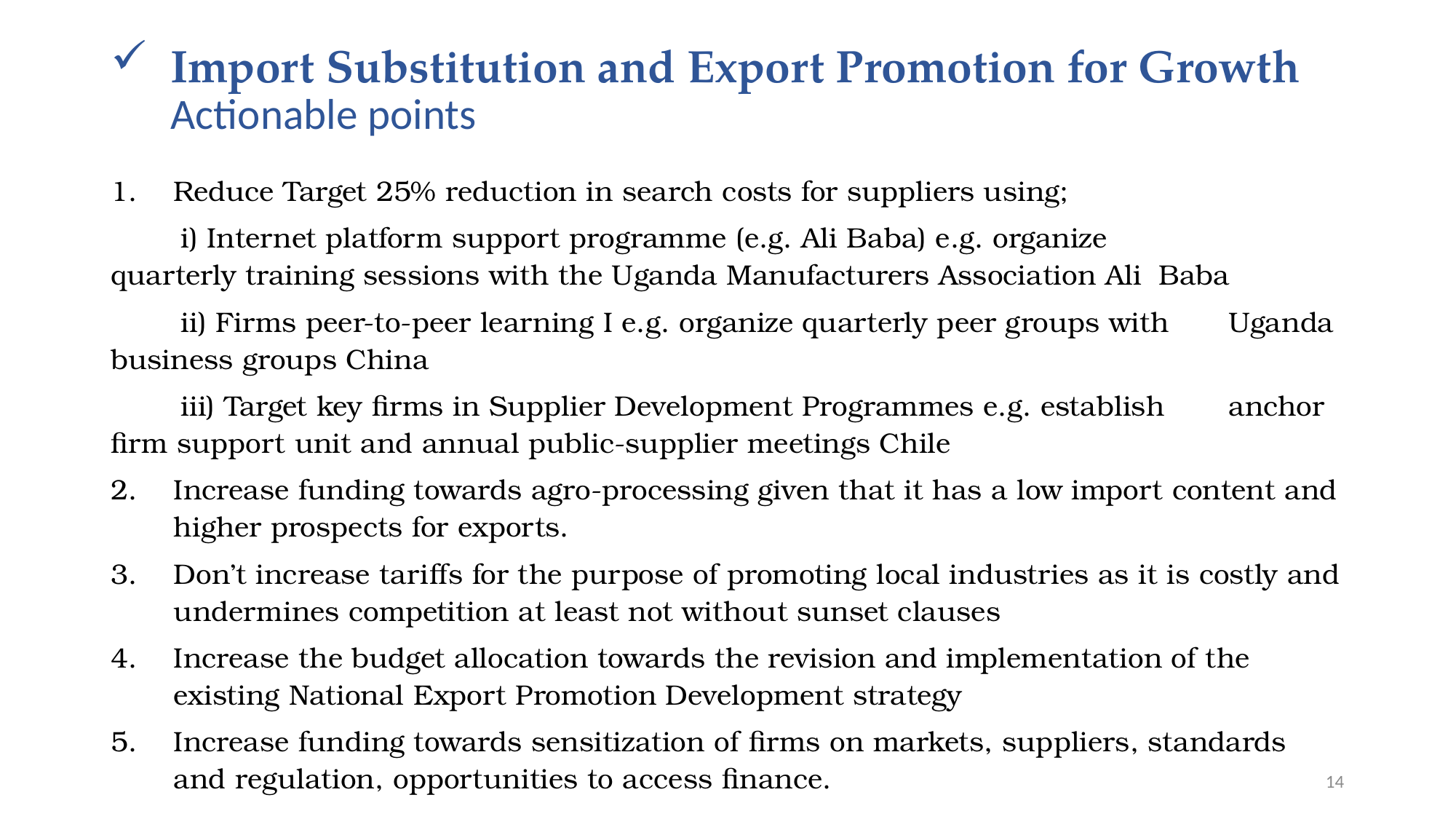

# Import Substitution and Export Promotion for Growth Actionable points
Reduce Target 25% reduction in search costs for suppliers using;
	i) Internet platform support programme (e.g. Ali Baba) e.g. organize 		quarterly training sessions with the Uganda Manufacturers Association Ali 	Baba
	ii) Firms peer-to-peer learning I e.g. organize quarterly peer groups with 		Uganda business groups China
	iii) Target key ﬁrms in Supplier Development Programmes e.g. establish 	anchor ﬁrm support unit and annual public-supplier meetings Chile
Increase funding towards agro-processing given that it has a low import content and higher prospects for exports.
Don’t increase tariffs for the purpose of promoting local industries as it is costly and undermines competition at least not without sunset clauses
Increase the budget allocation towards the revision and implementation of the existing National Export Promotion Development strategy
Increase funding towards sensitization of firms on markets, suppliers, standards and regulation, opportunities to access finance.

14